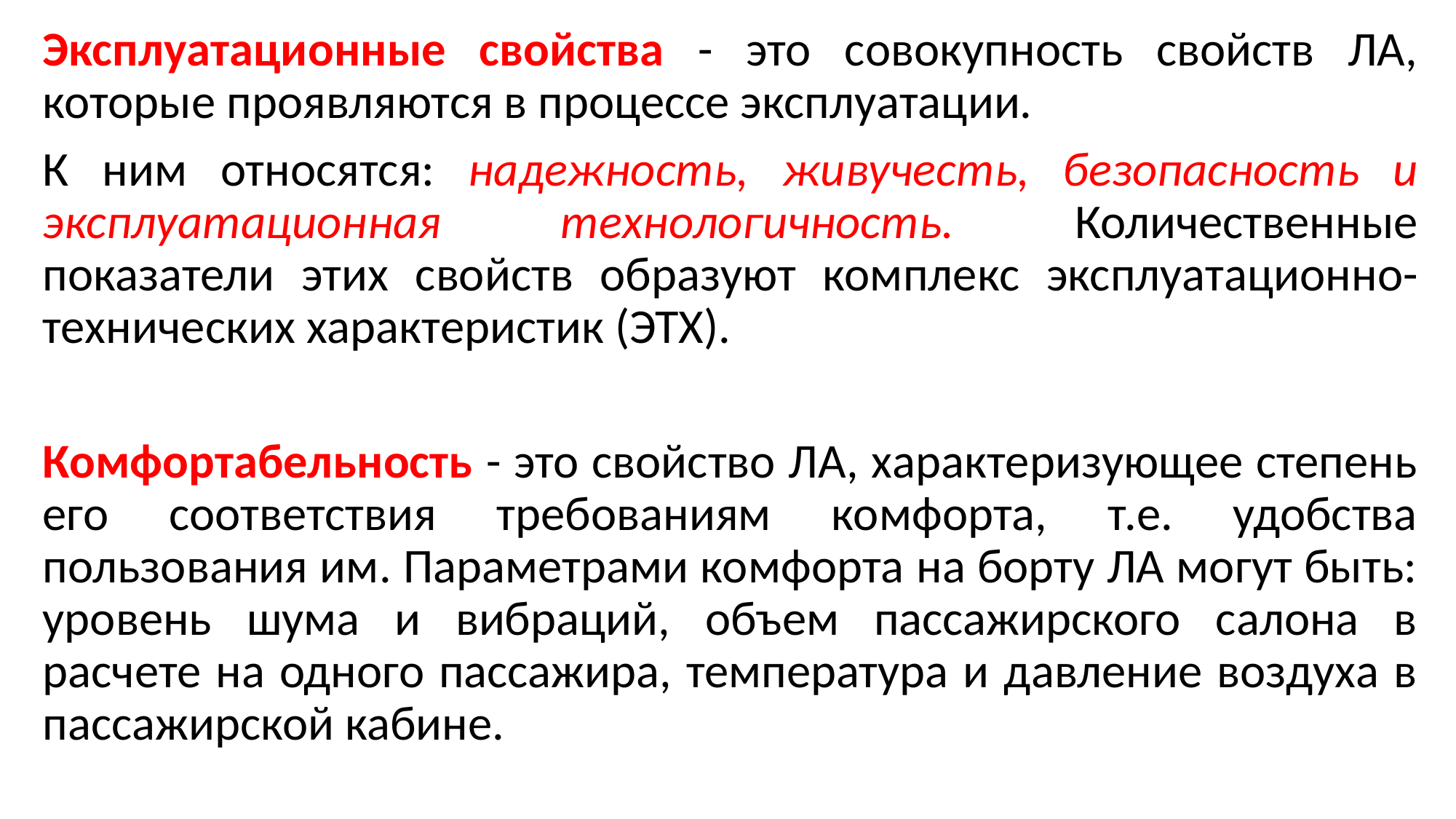

Эксплуатационные свойства - это совокупность свойств ЛА, которые проявляются в процессе эксплуатации.
К ним относятся: надежность, живучесть, безопасность и эксплуатационная технологичность. Количественные показатели этих свойств образуют комплекс эксплуатационно-технических характеристик (ЭТХ).

Комфортабельность - это свойство ЛА, характеризующее степень его соответствия требованиям комфорта, т.е. удобства пользования им. Параметрами комфорта на борту ЛА могут быть: уровень шума и вибраций, объем пассажирского салона в расчете на одного пассажира, температура и давление воздуха в пассажирской кабине.